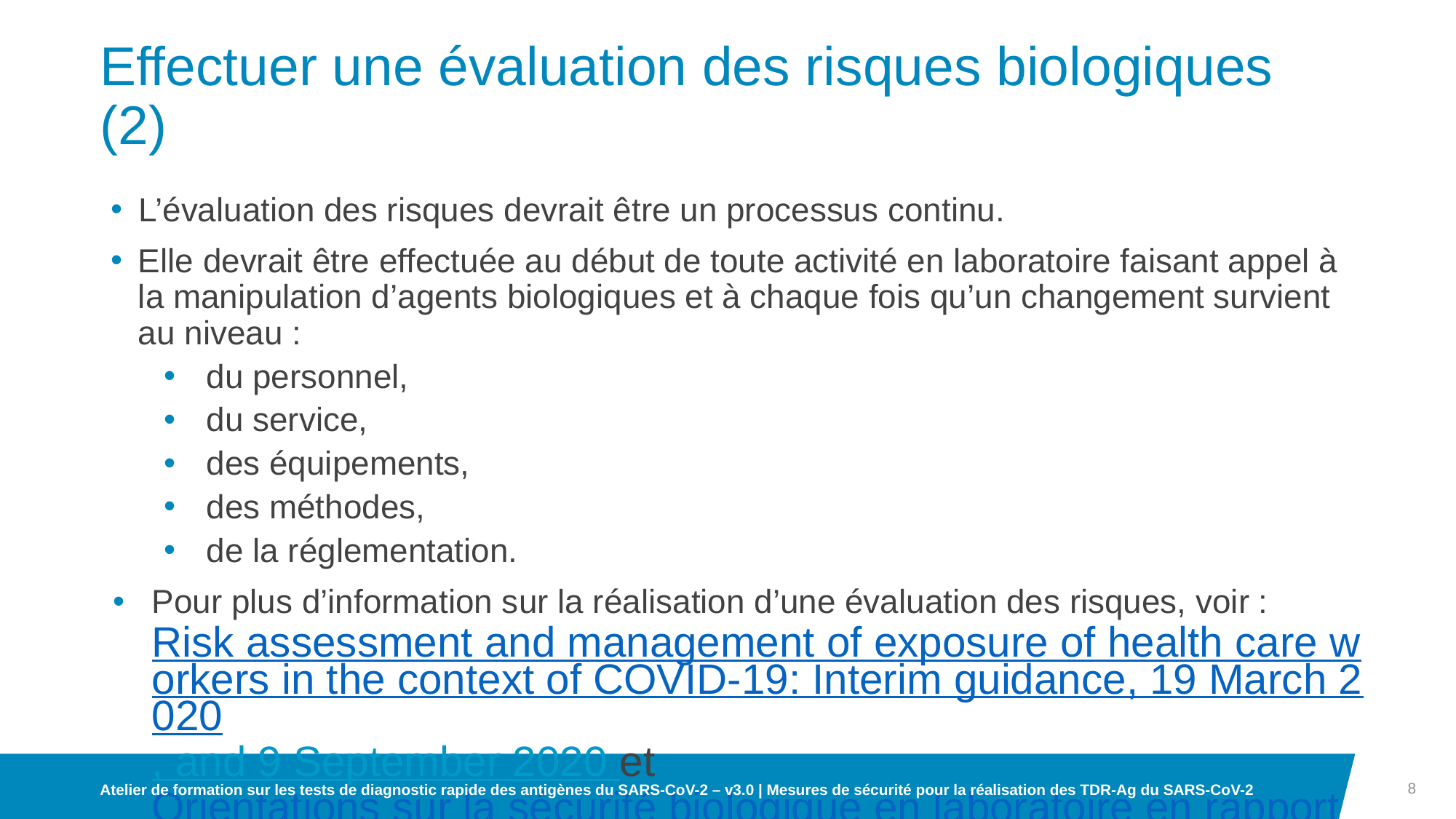

# Effectuer une évaluation des risques biologiques (2)
L’évaluation des risques devrait être un processus continu.
Elle devrait être effectuée au début de toute activité en laboratoire faisant appel à la manipulation d’agents biologiques et à chaque fois qu’un changement survient au niveau :
du personnel,
du service,
des équipements,
des méthodes,
de la réglementation.
Pour plus d’information sur la réalisation d’une évaluation des risques, voir : Risk assessment and management of exposure of health care workers in the context of COVID-19: Interim guidance, 19 March 2020, and 9 September 2020 et Orientations sur la sécurité biologique en laboratoire en rapport avec la maladie à coronavirus 2019 (‎COVID-19)‎ : orientations provisoires, 28 janvier 2021

8
Atelier de formation sur les tests de diagnostic rapide des antigènes du SARS-CoV-2 – v3.0 | Mesures de sécurité pour la réalisation des TDR-Ag du SARS-CoV-2